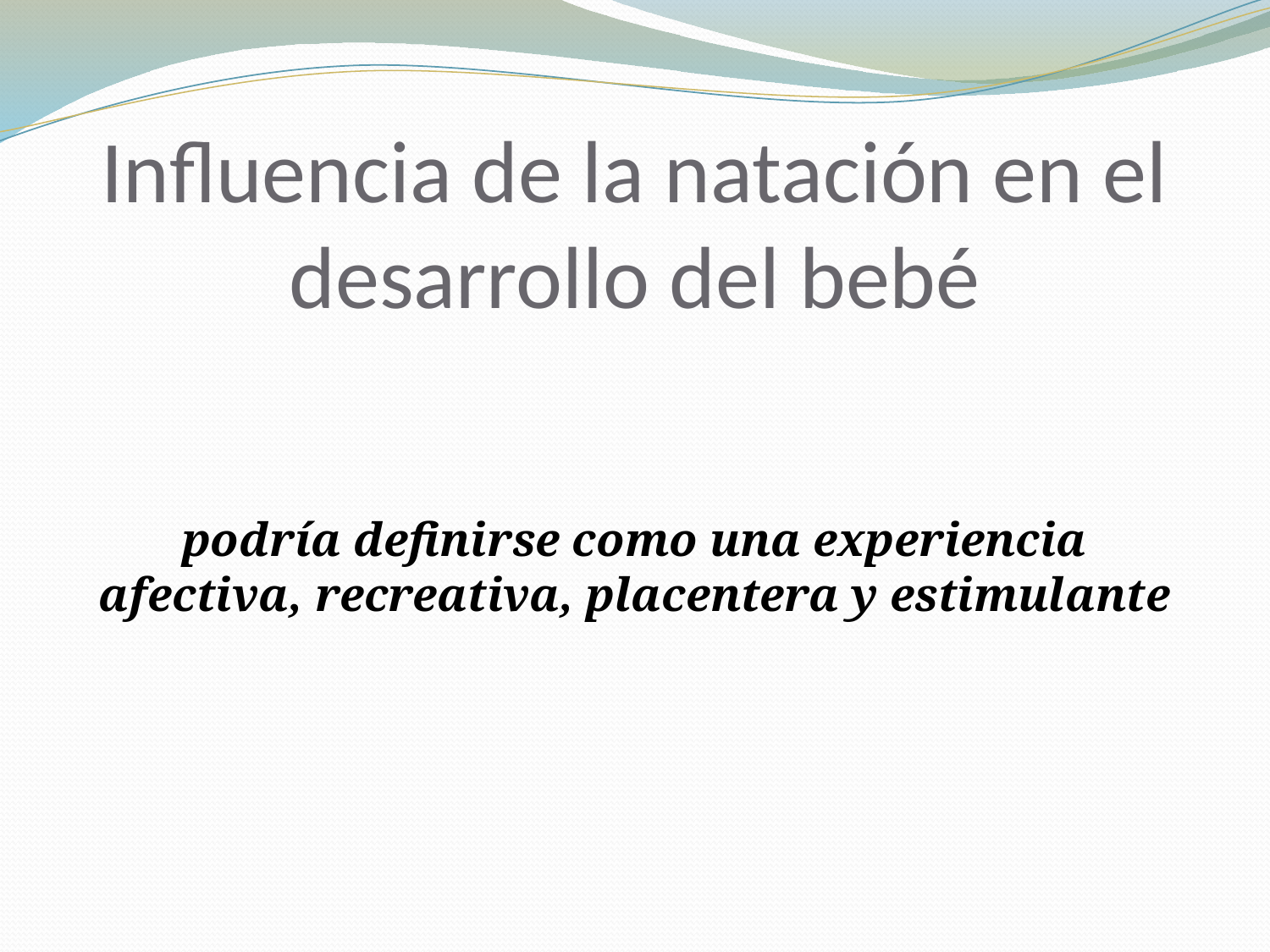

# Influencia de la natación en el desarrollo del bebé
podría definirse como una experiencia afectiva, recreativa, placentera y estimulante